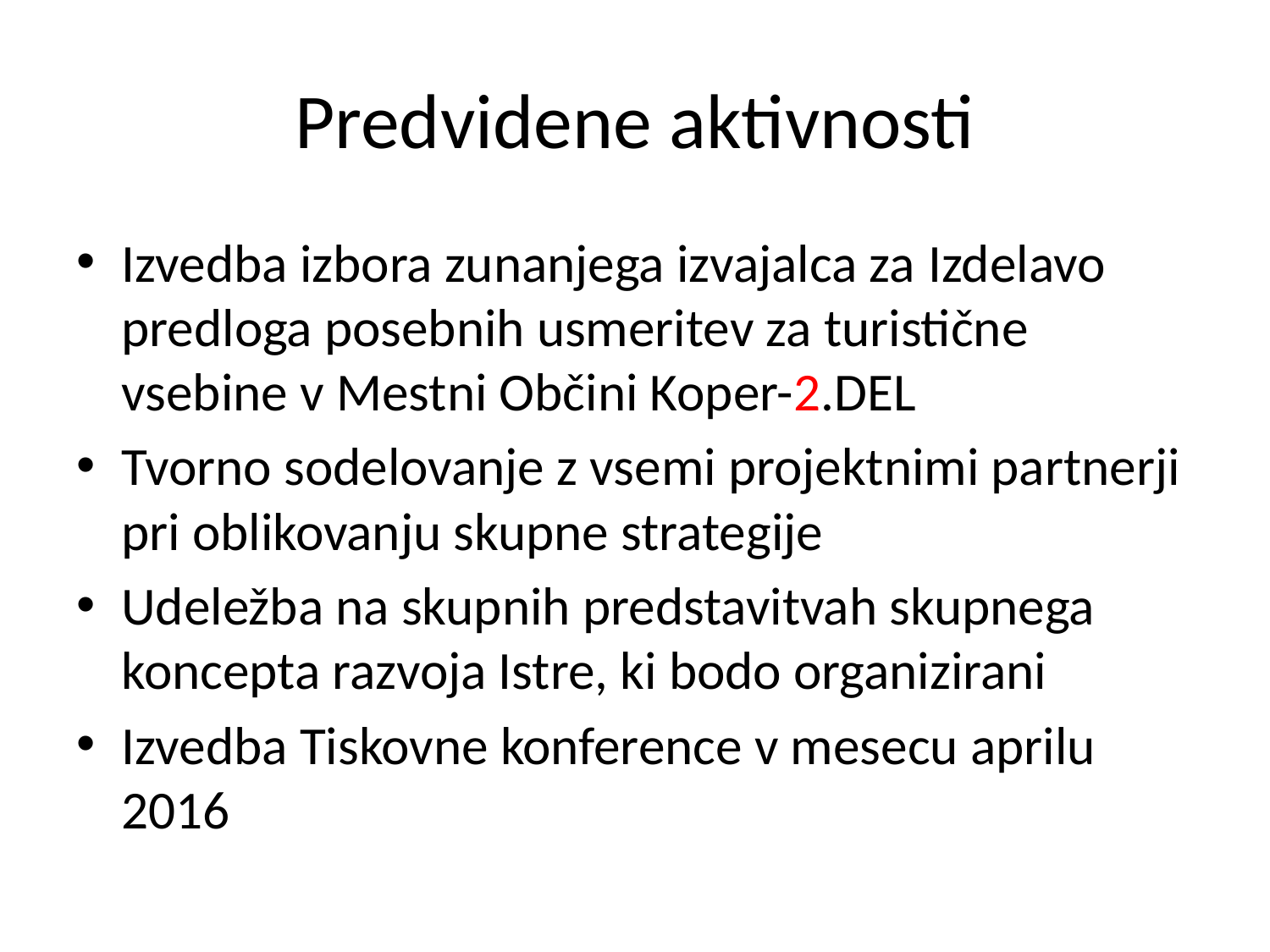

# Predvidene aktivnosti
Izvedba izbora zunanjega izvajalca za Izdelavo predloga posebnih usmeritev za turistične vsebine v Mestni Občini Koper-2.DEL
Tvorno sodelovanje z vsemi projektnimi partnerji pri oblikovanju skupne strategije
Udeležba na skupnih predstavitvah skupnega koncepta razvoja Istre, ki bodo organizirani
Izvedba Tiskovne konference v mesecu aprilu 2016